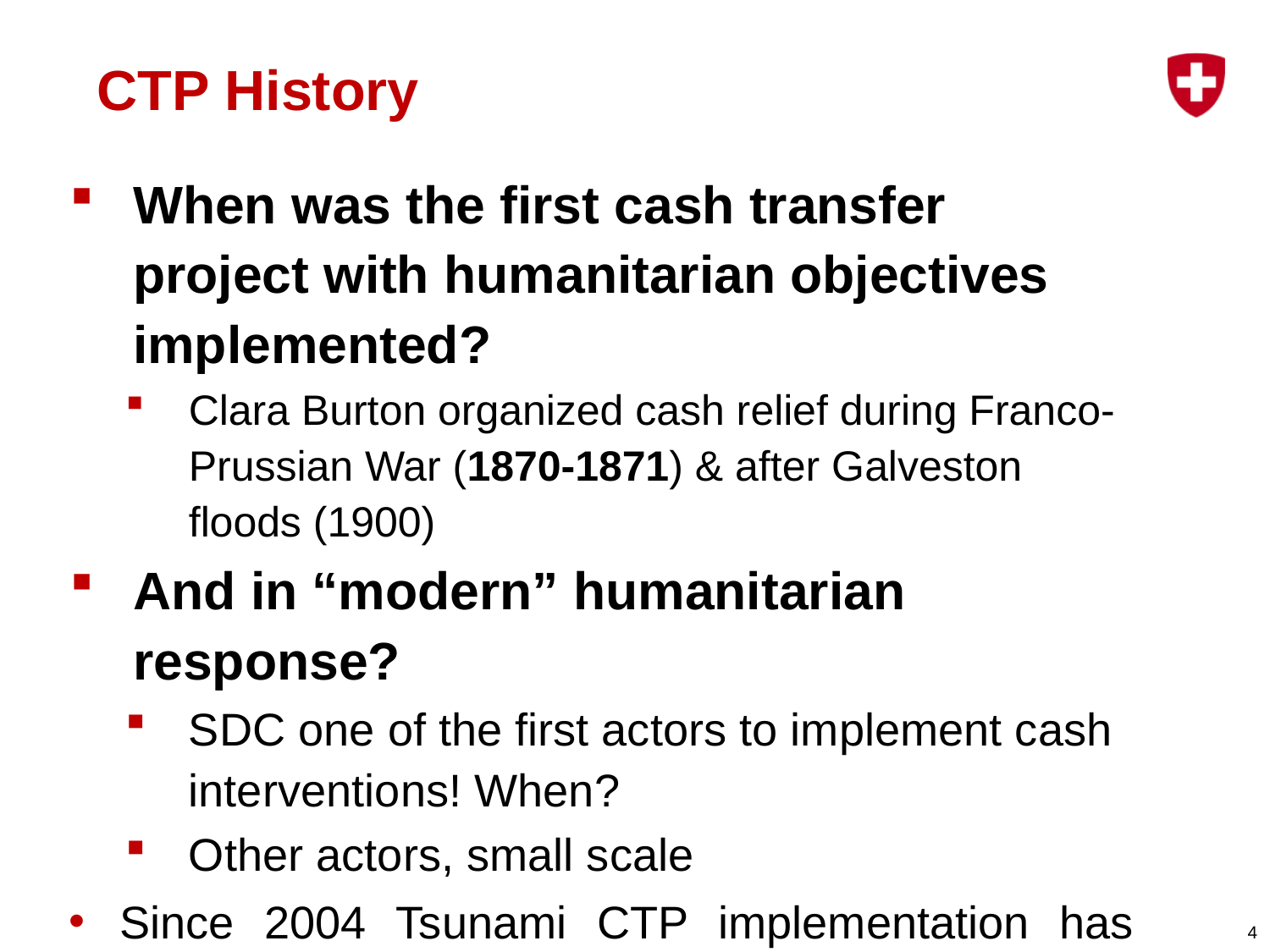

# CTP History
When was the first cash transfer project with humanitarian objectives implemented?
Clara Burton organized cash relief during Franco-Prussian War (1870-1871) & after Galveston floods (1900)
And in “modern” humanitarian response?
SDC one of the first actors to implement cash interventions! When?
Other actors, small scale
Since 2004 Tsunami CTP implementation has increased in scope, scale and learning for good practice

4